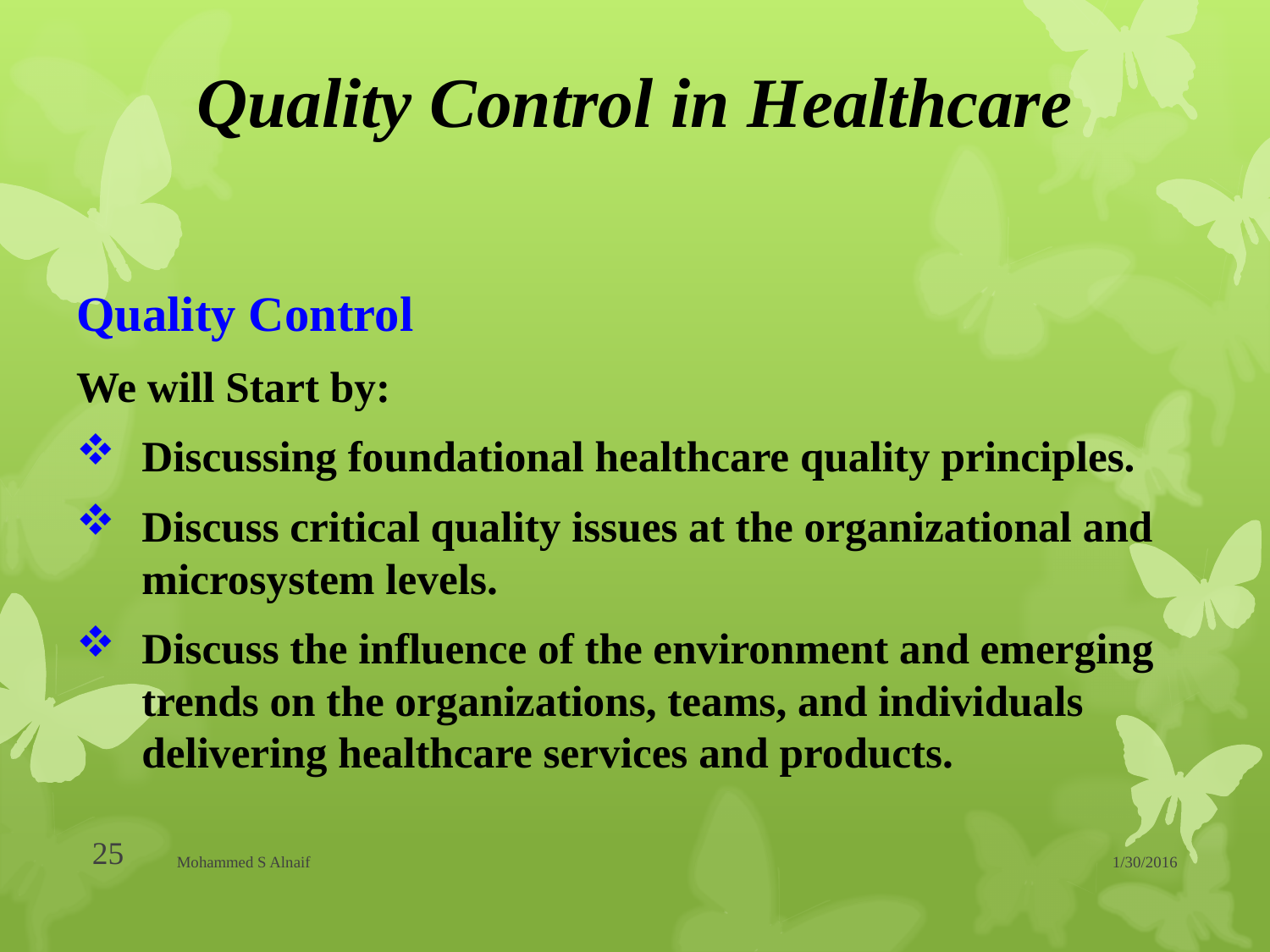

# Quality Control in Healthcare
Quality Control
We will Start by:
Discussing foundational healthcare quality principles.
Discuss critical quality issues at the organizational and microsystem levels.
Discuss the influence of the environment and emerging trends on the organizations, teams, and individuals delivering healthcare services and products.

25
Mohammed S Alnaif
1/30/2016